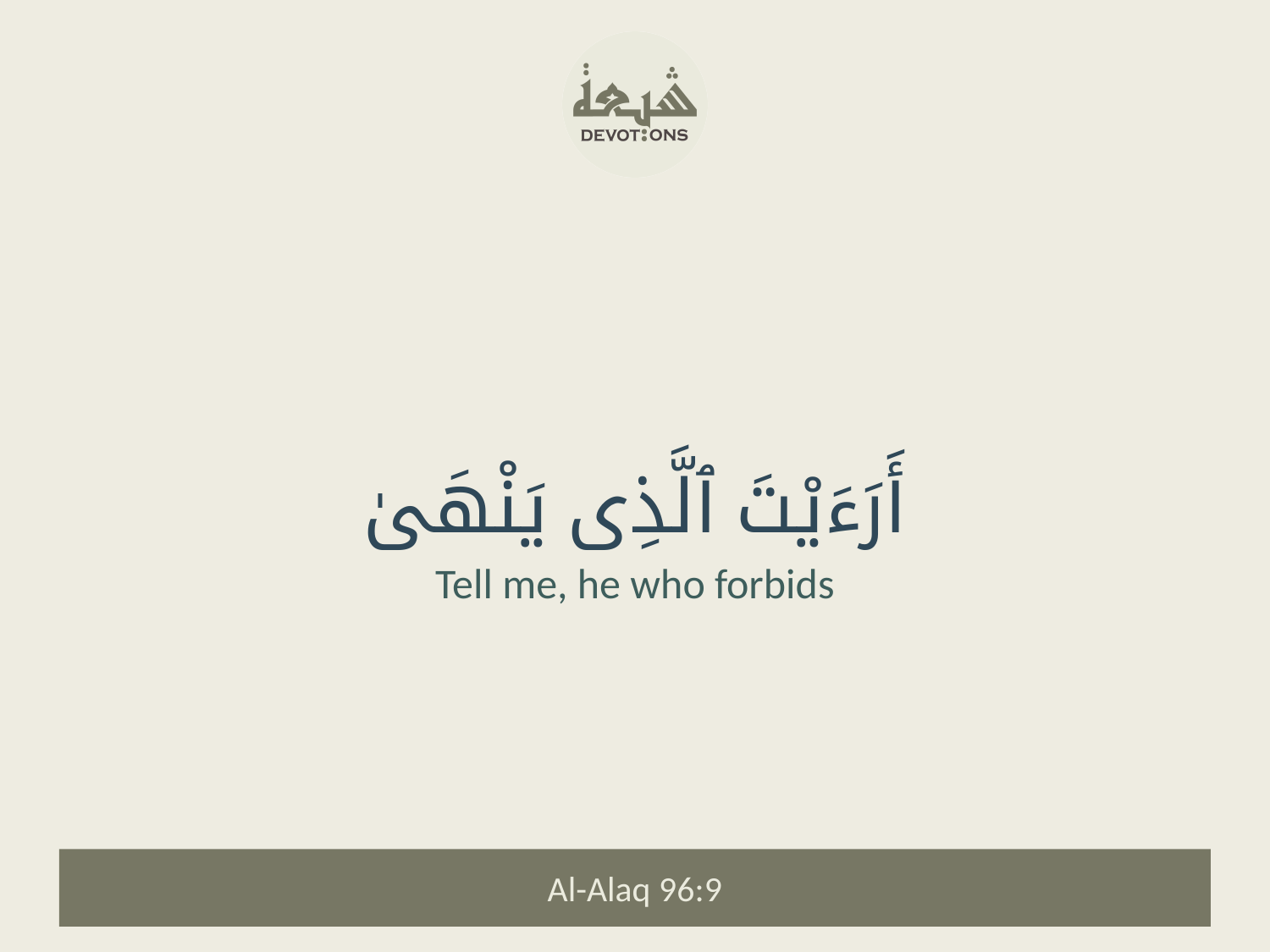

أَرَءَيْتَ ٱلَّذِى يَنْهَىٰ
Tell me, he who forbids
Al-Alaq 96:9